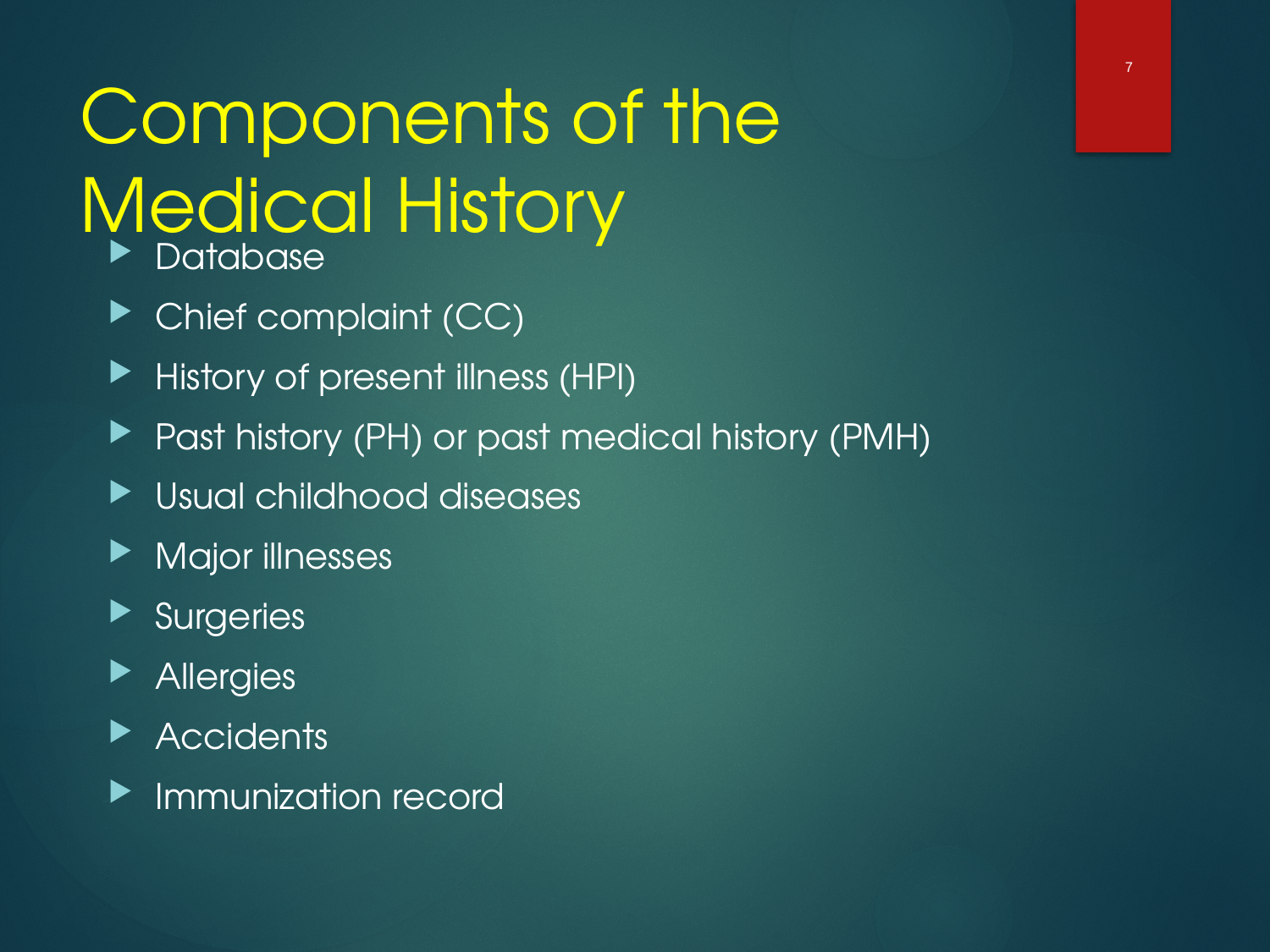

7

# Components of the Medical History
Database
Chief complaint (CC)
History of present illness (HPI)
Past history (PH) or past medical history (PMH)
Usual childhood diseases
Major illnesses
Surgeries
Allergies
Accidents
Immunization record